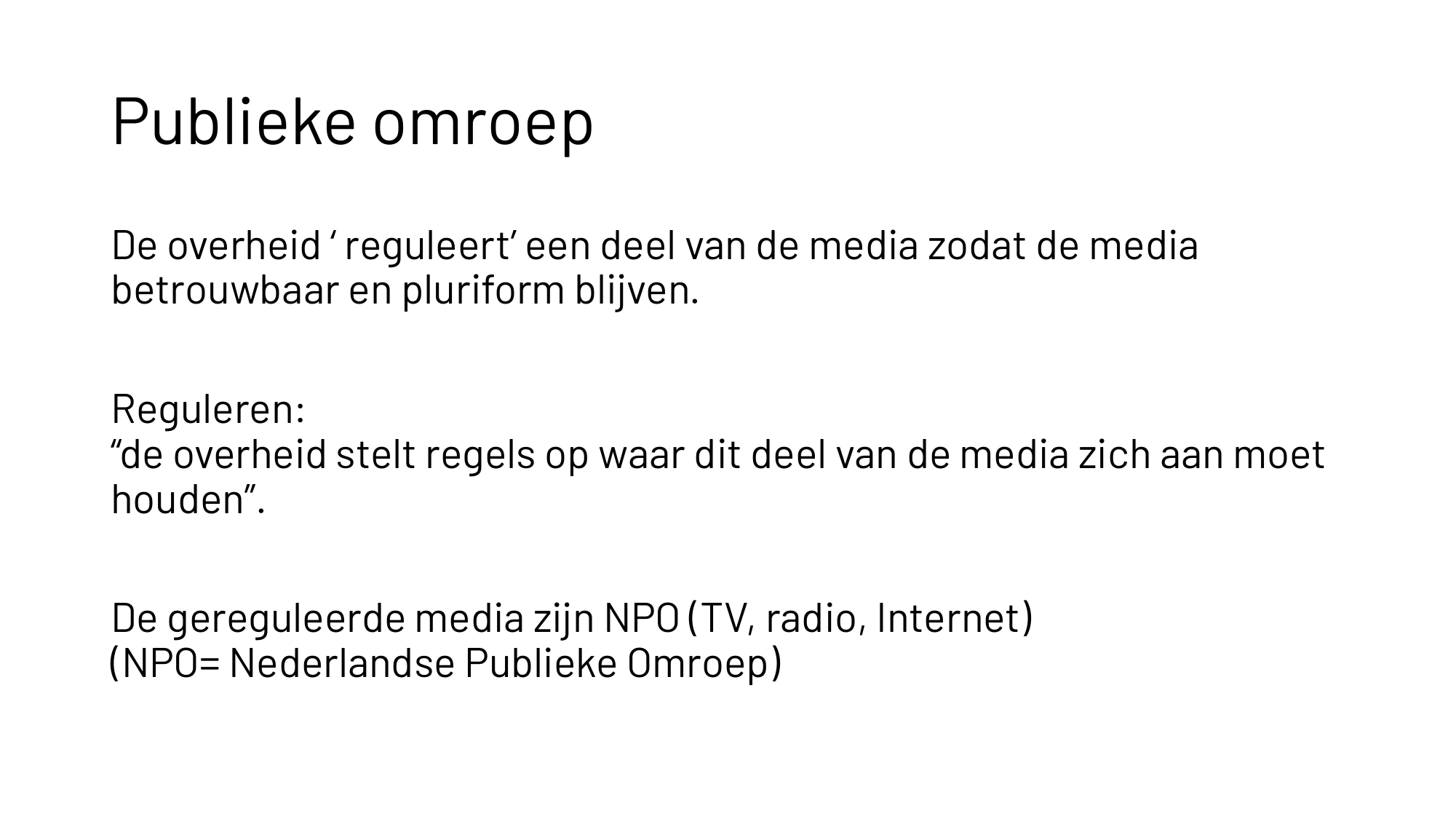

# Publieke omroep
De overheid ‘ reguleert’ een deel van de media zodat de media betrouwbaar en pluriform blijven.

Reguleren:
“de overheid stelt regels op waar dit deel van de media zich aan moet houden”.

De gereguleerde media zijn NPO (TV, radio, Internet)
(NPO= Nederlandse Publieke Omroep)